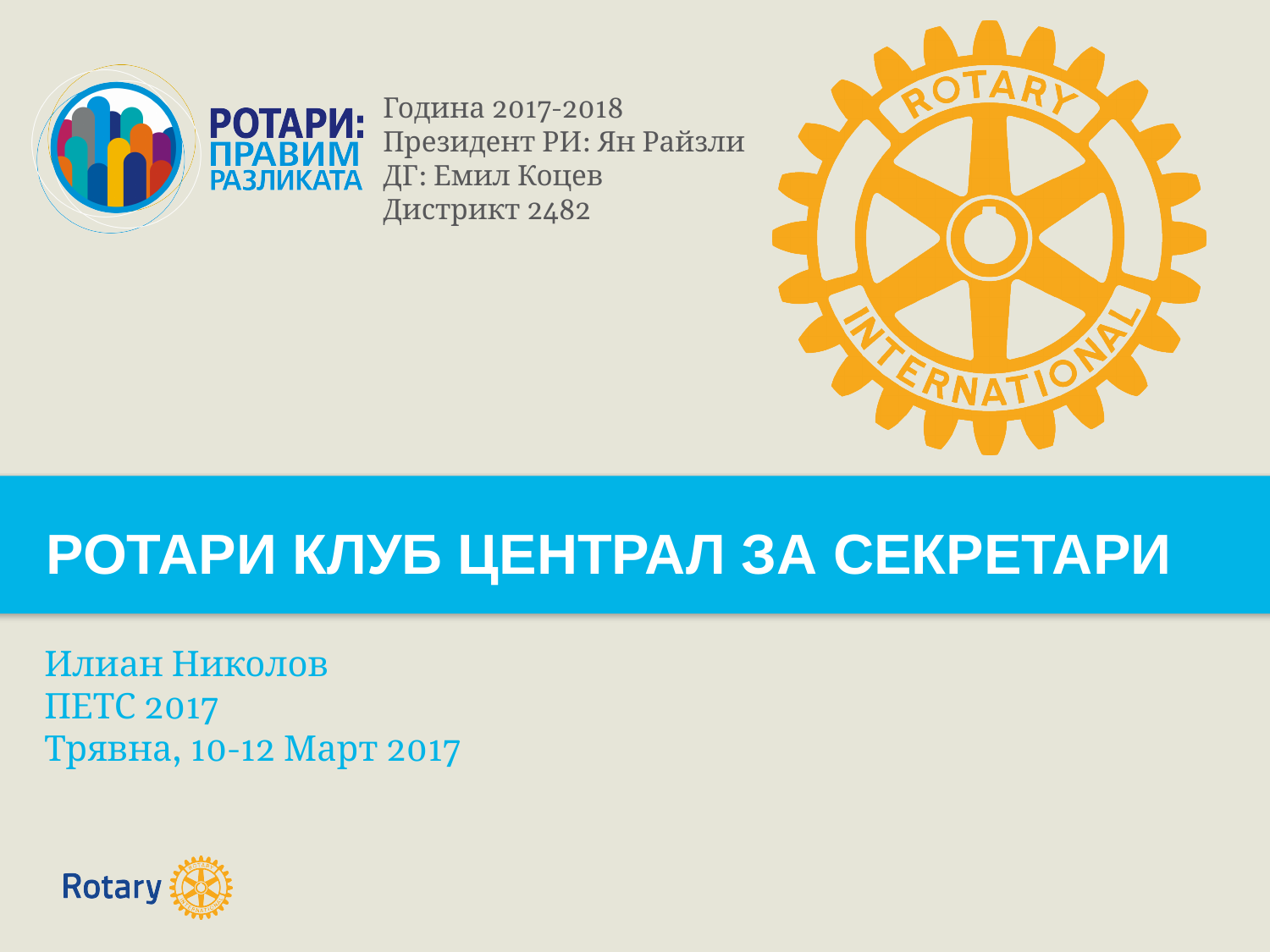

РОТАРИ КЛУБ ЦЕНТРАЛ ЗА СЕКРЕТАРИ
Илиан Николов
ПЕТС 2017
Трявна, 10-12 Март 2017